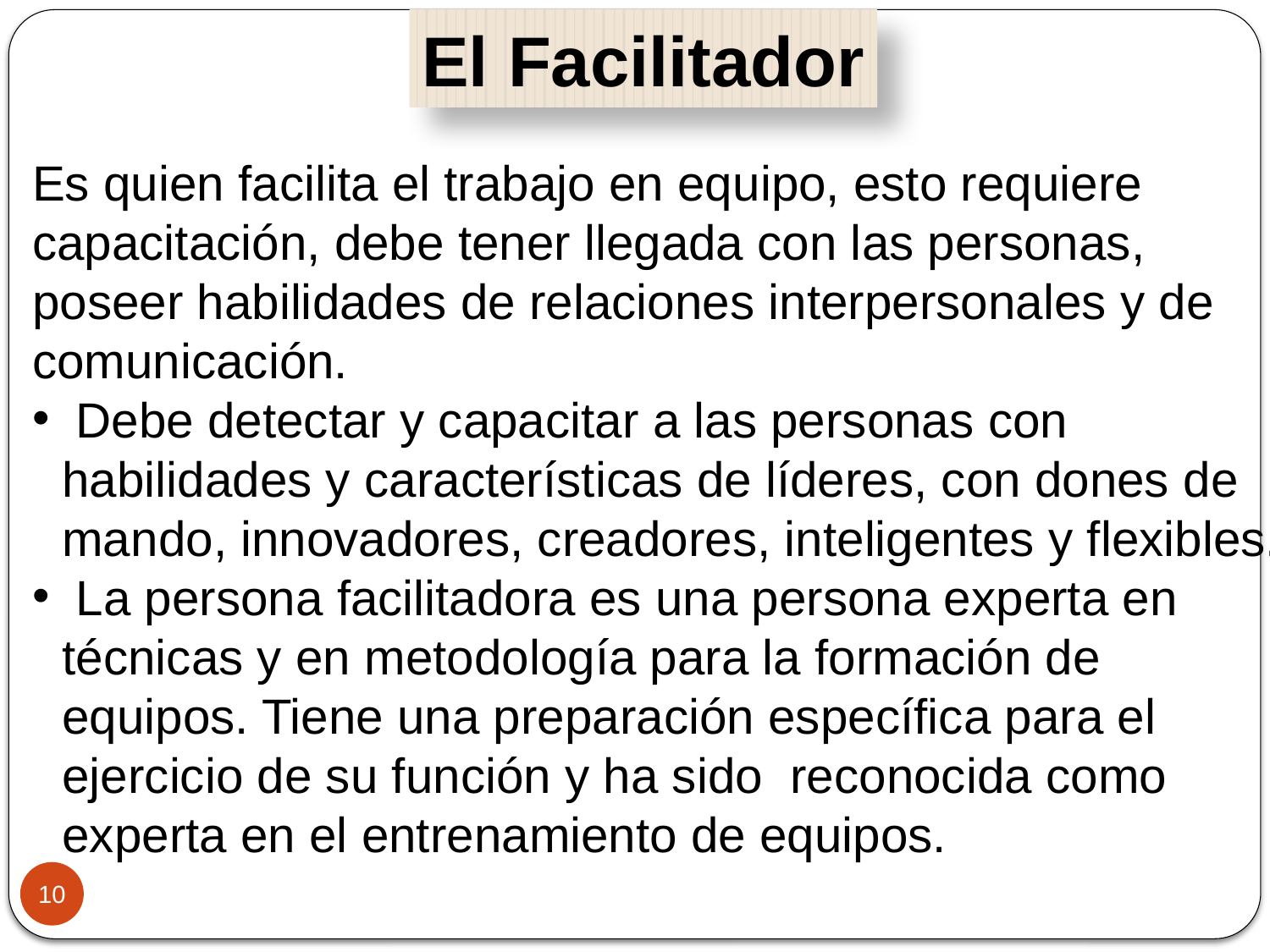

El Facilitador
Es quien facilita el trabajo en equipo, esto requiere capacitación, debe tener llegada con las personas, poseer habilidades de relaciones interpersonales y de comunicación.
 Debe detectar y capacitar a las personas con habilidades y características de líderes, con dones de mando, innovadores, creadores, inteligentes y flexibles.
 La persona facilitadora es una persona experta en técnicas y en metodología para la formación de equipos. Tiene una preparación específica para el ejercicio de su función y ha sido  reconocida como experta en el entrenamiento de equipos.
10